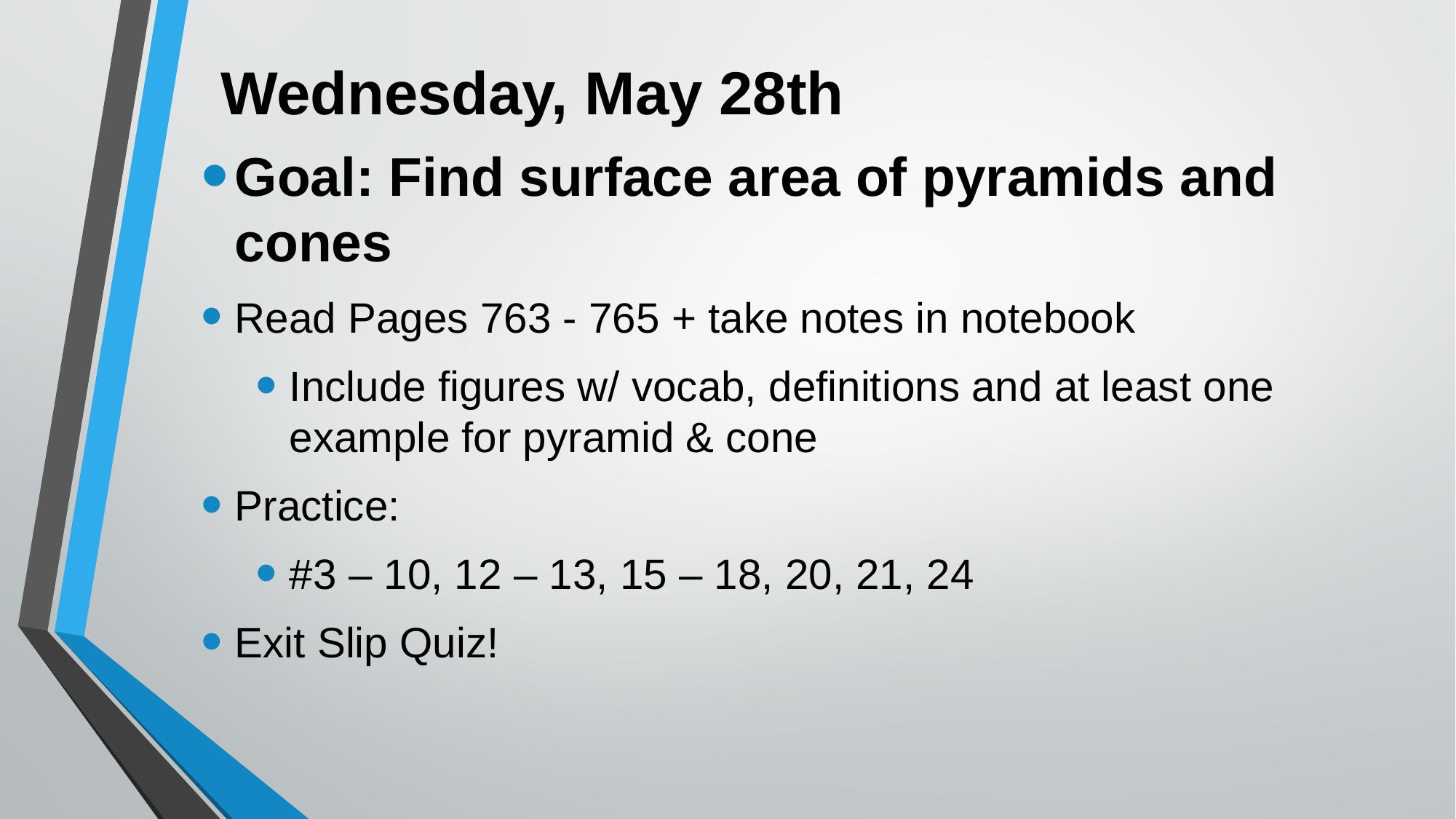

# Wednesday, May 28th
Goal: Find surface area of pyramids and cones
Read Pages 763 - 765 + take notes in notebook
Include figures w/ vocab, definitions and at least one example for pyramid & cone
Practice:
#3 – 10, 12 – 13, 15 – 18, 20, 21, 24
Exit Slip Quiz!